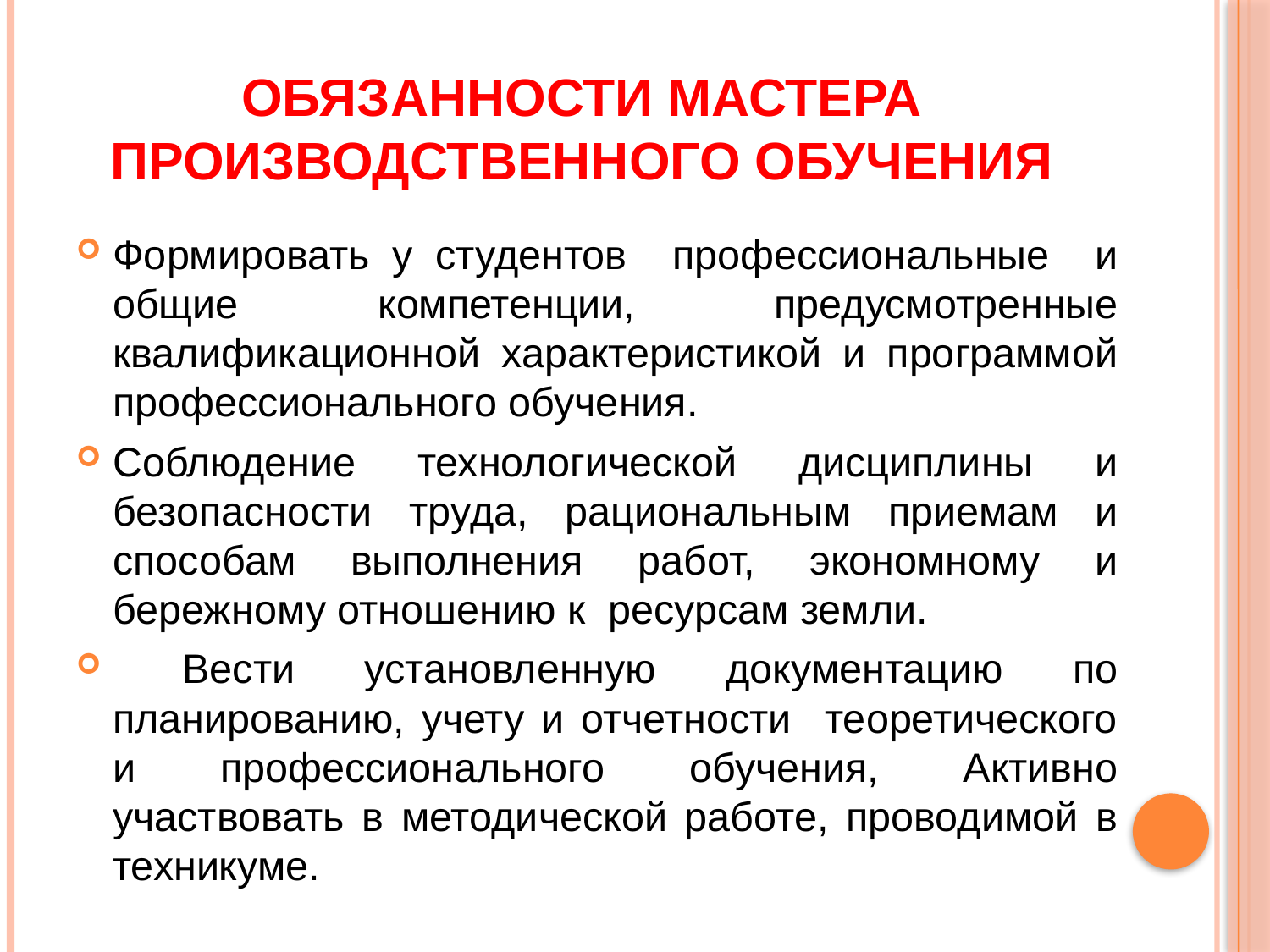

# ОБЯЗАННОСТИ МАСТЕРА ПРОИЗВОДСТВЕННОГО ОБУЧЕНИЯ
Формировать у студентов  профессиональные  и общие компетенции, предусмотренные квалификационной характеристикой и программой профессионального обучения.
Соблюдение технологической дисциплины и безопасности труда, рациональным приемам и способам выполнения работ, экономному и бережному отношению к  ресурсам земли.
 Вести установленную документацию по планированию, учету и отчетности  теоретического и профессионального обучения, Активно участвовать в методической работе, проводимой в техникуме.